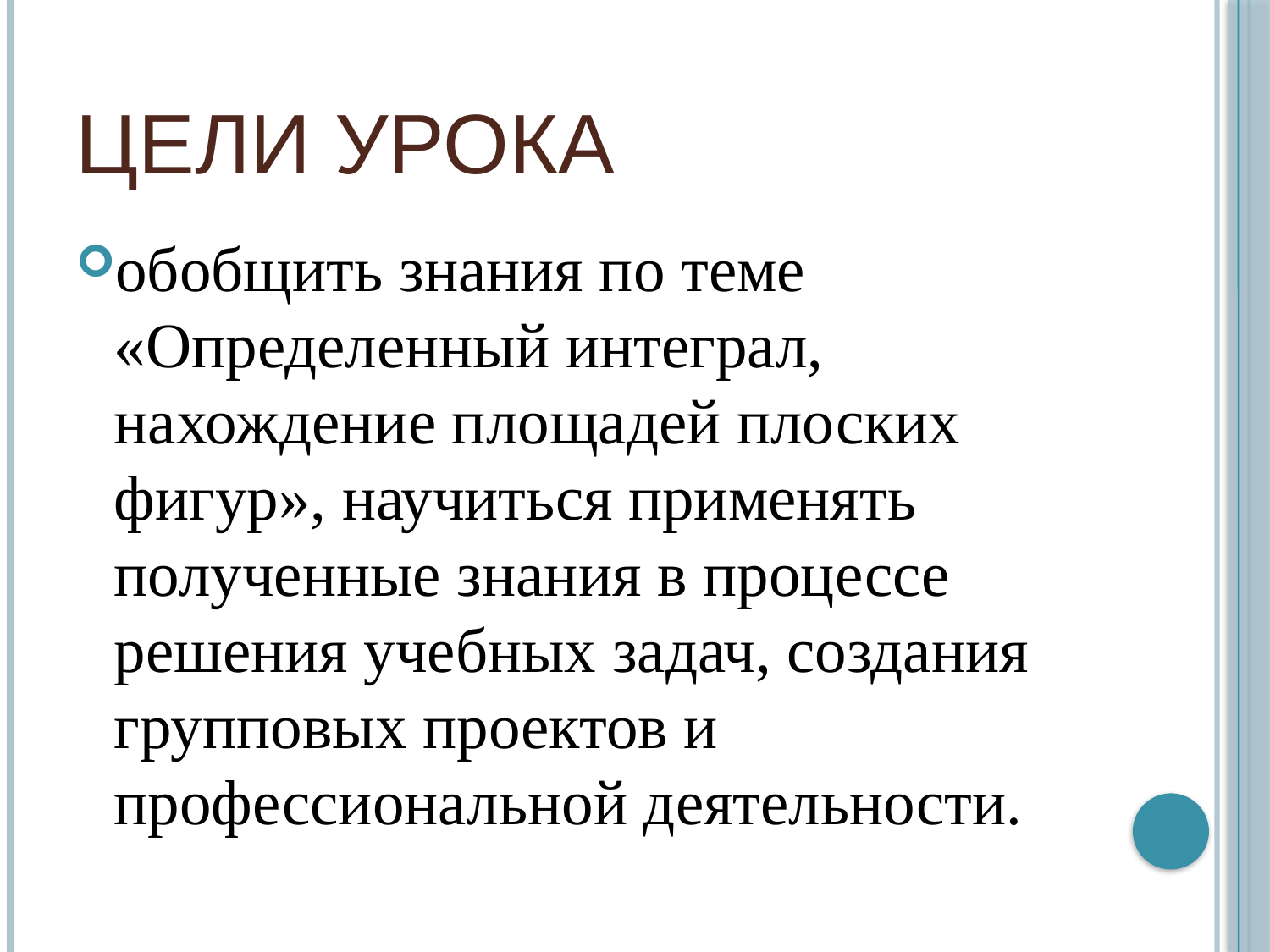

# Цели урока
обобщить знания по теме «Определенный интеграл, нахождение площадей плоских фигур», научиться применять полученные знания в процессе решения учебных задач, создания групповых проектов и профессиональной деятельности.